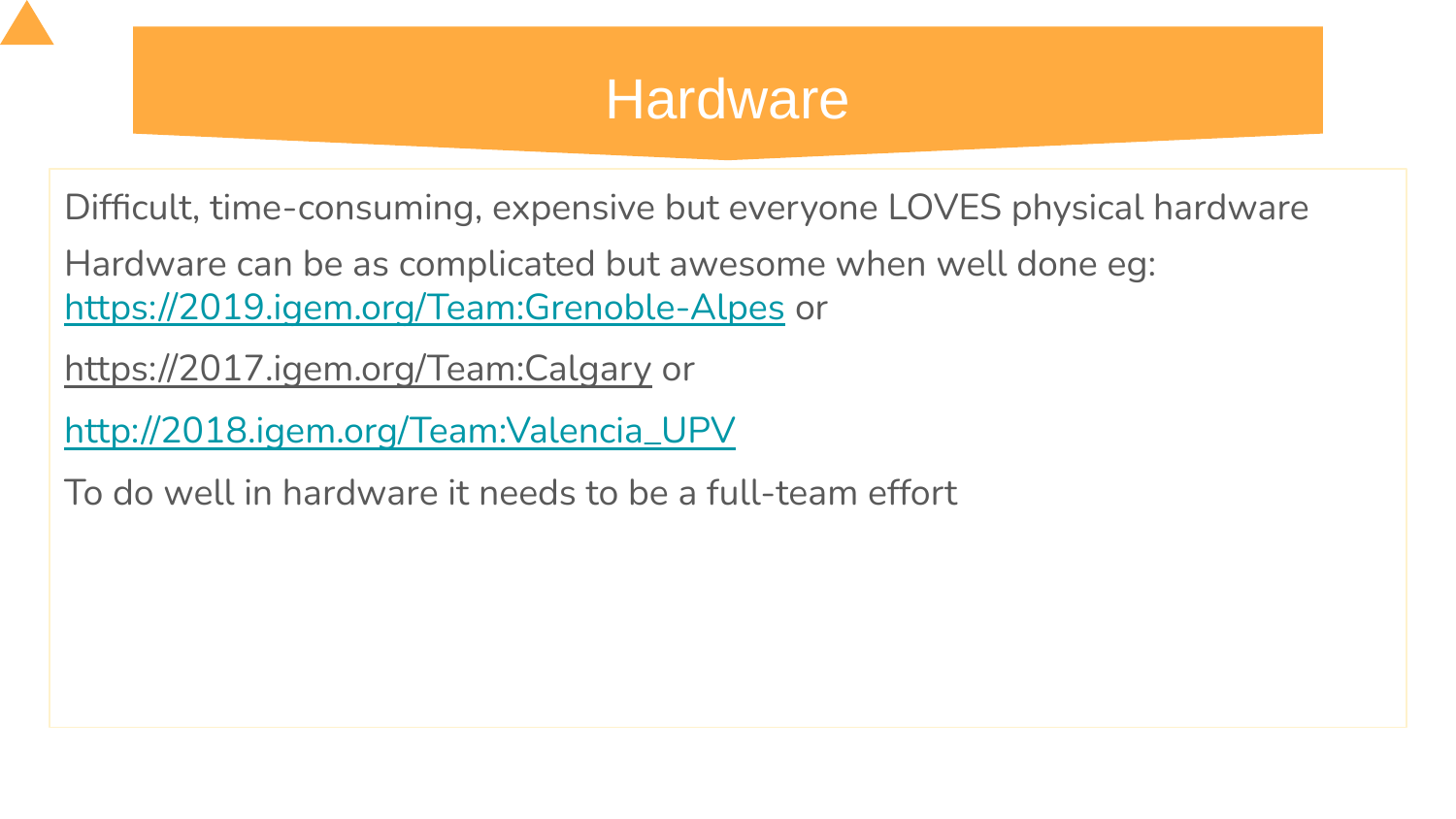

# Hardware
Difficult, time-consuming, expensive but everyone LOVES physical hardware
Hardware can be as complicated but awesome when well done eg: https://2019.igem.org/Team:Grenoble-Alpes or
https://2017.igem.org/Team:Calgary or
http://2018.igem.org/Team:Valencia_UPV
To do well in hardware it needs to be a full-team effort